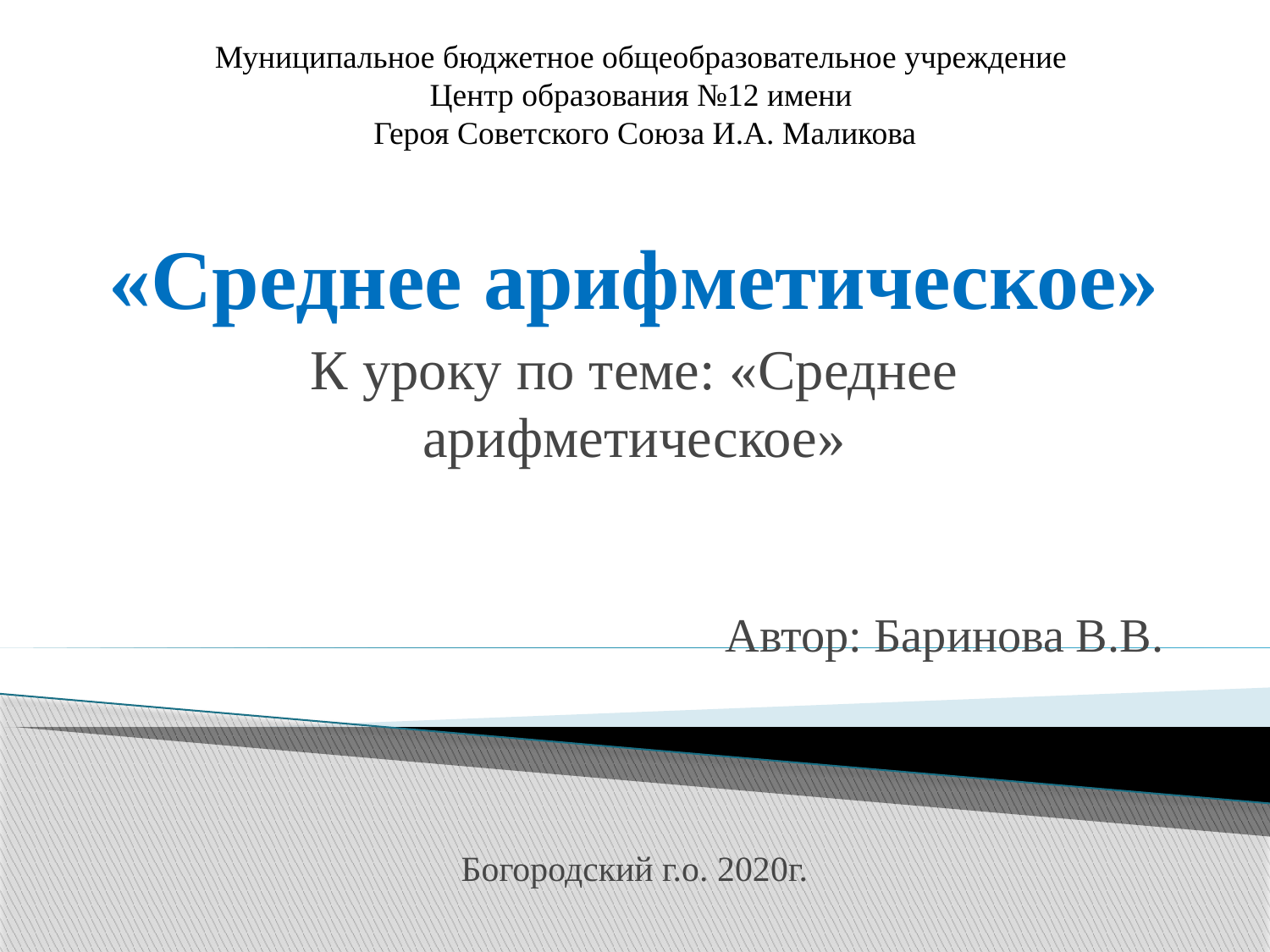

Муниципальное бюджетное общеобразовательное учреждение
Центр образования №12 имени
Героя Советского Союза И.А. Маликова
«Среднее арифметическое»
К уроку по теме: «Среднее арифметическое»

Автор: Баринова В.В.

Богородский г.о. 2020г.